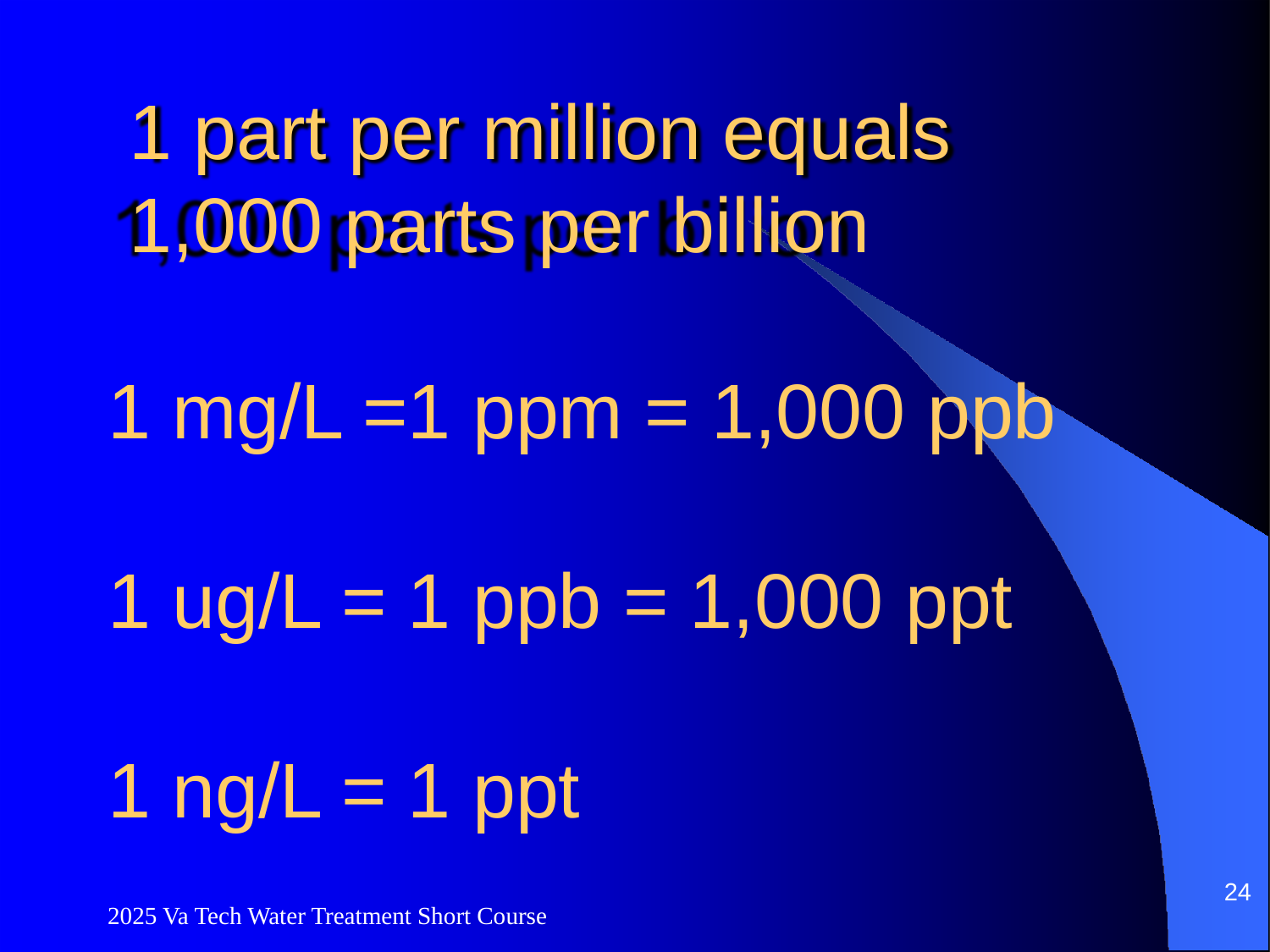

1 part per million equals  1,000 parts per billion
1 mg/L =1 ppm = 1,000 ppb

1 ug/L = 1 ppb = 1,000 ppt

1 ng/L = 1 ppt

24
2025 Va Tech Water Treatment Short Course